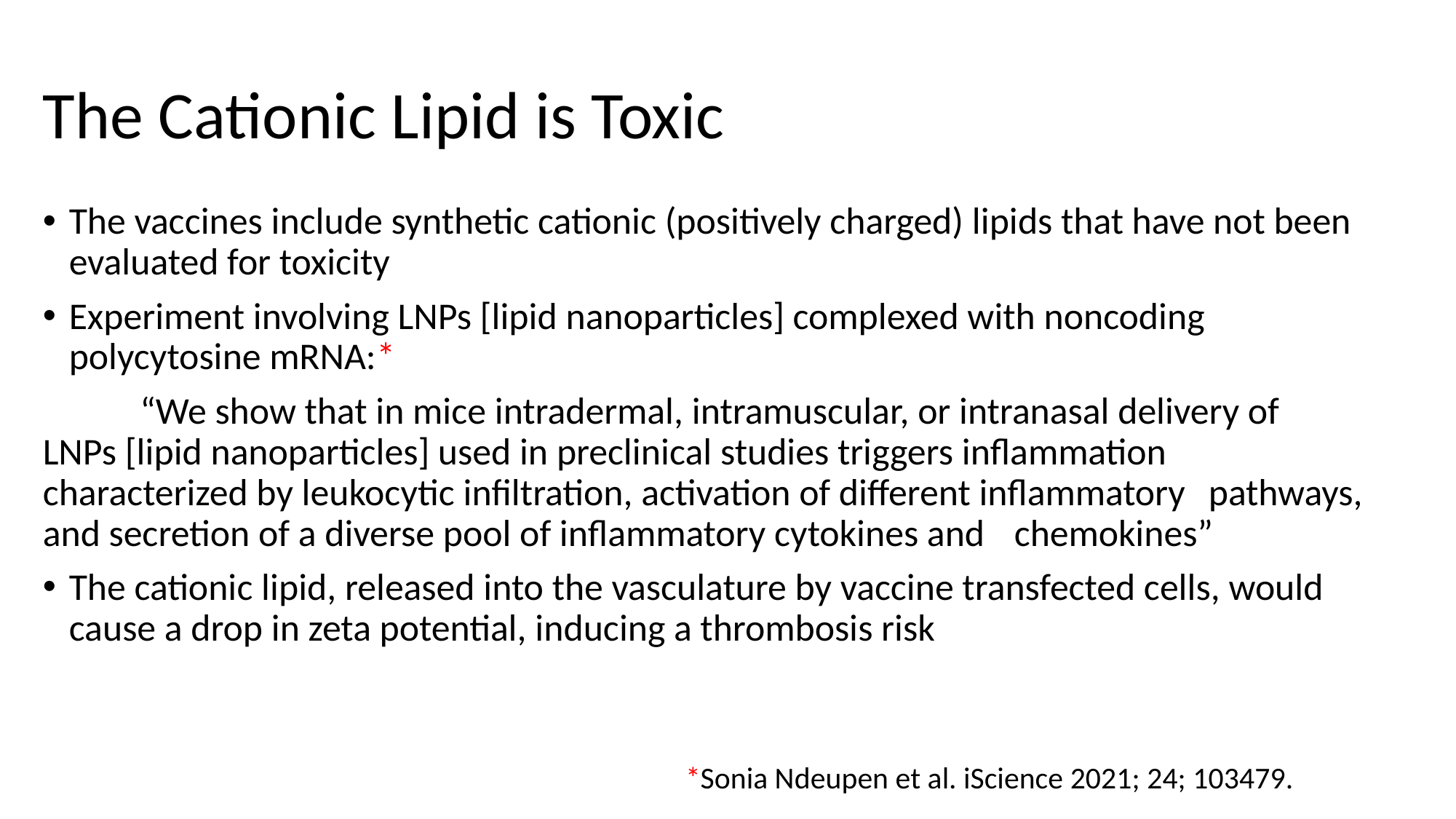

# The Cationic Lipid is Toxic
The vaccines include synthetic cationic (positively charged) lipids that have not been evaluated for toxicity
Experiment involving LNPs [lipid nanoparticles] complexed with noncoding polycytosine mRNA:*
	“We show that in mice intradermal, intramuscular, or intranasal delivery of 	LNPs [lipid nanoparticles] used in preclinical studies triggers inflammation 	characterized by leukocytic infiltration, activation of different inflammatory 	pathways, and secretion of a diverse pool of inflammatory cytokines and 	chemokines”
The cationic lipid, released into the vasculature by vaccine transfected cells, would cause a drop in zeta potential, inducing a thrombosis risk

*Sonia Ndeupen et al. iScience 2021; 24; 103479.